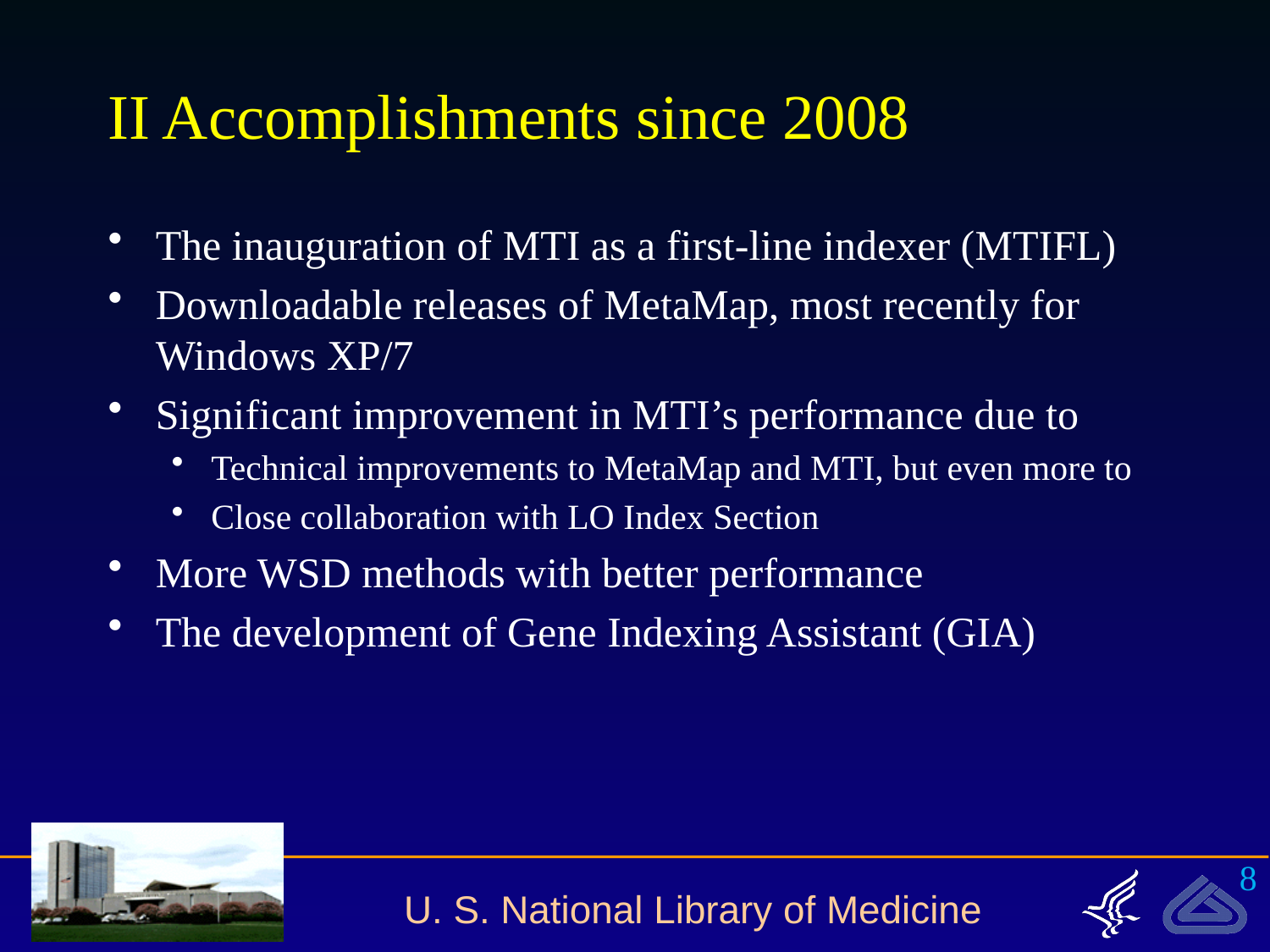

# II Accomplishments since 2008
The inauguration of MTI as a first-line indexer (MTIFL)
Downloadable releases of MetaMap, most recently for Windows XP/7
Significant improvement in MTI’s performance due to
Technical improvements to MetaMap and MTI, but even more to
Close collaboration with LO Index Section
More WSD methods with better performance
The development of Gene Indexing Assistant (GIA)
8